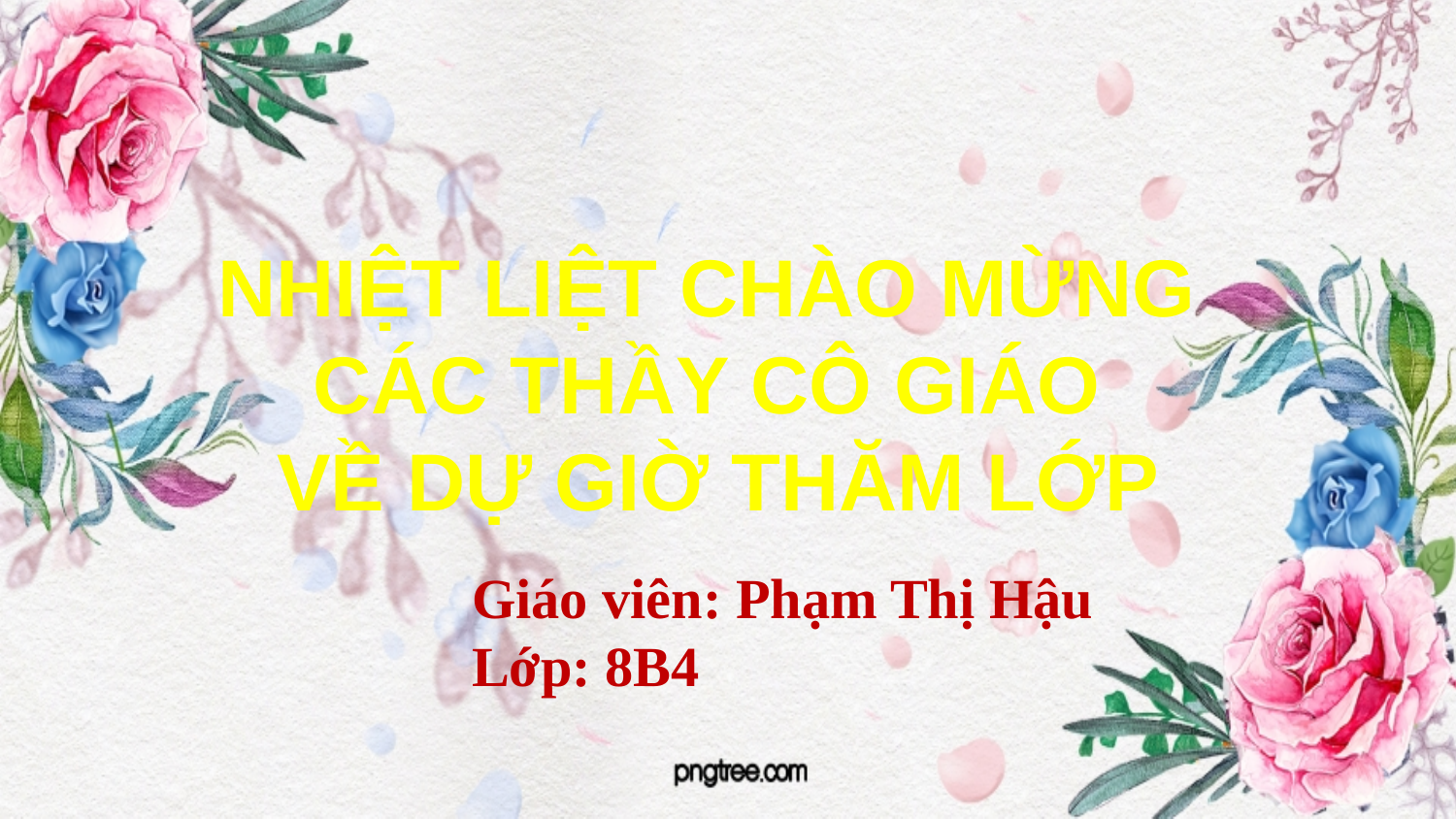

NHIỆT LIỆT CHÀO MỪNG
CÁC THẦY CÔ GIÁO
VỀ DỰ GIỜ THĂM LỚP
Giáo viên: Phạm Thị Hậu
Lớp: 8B4